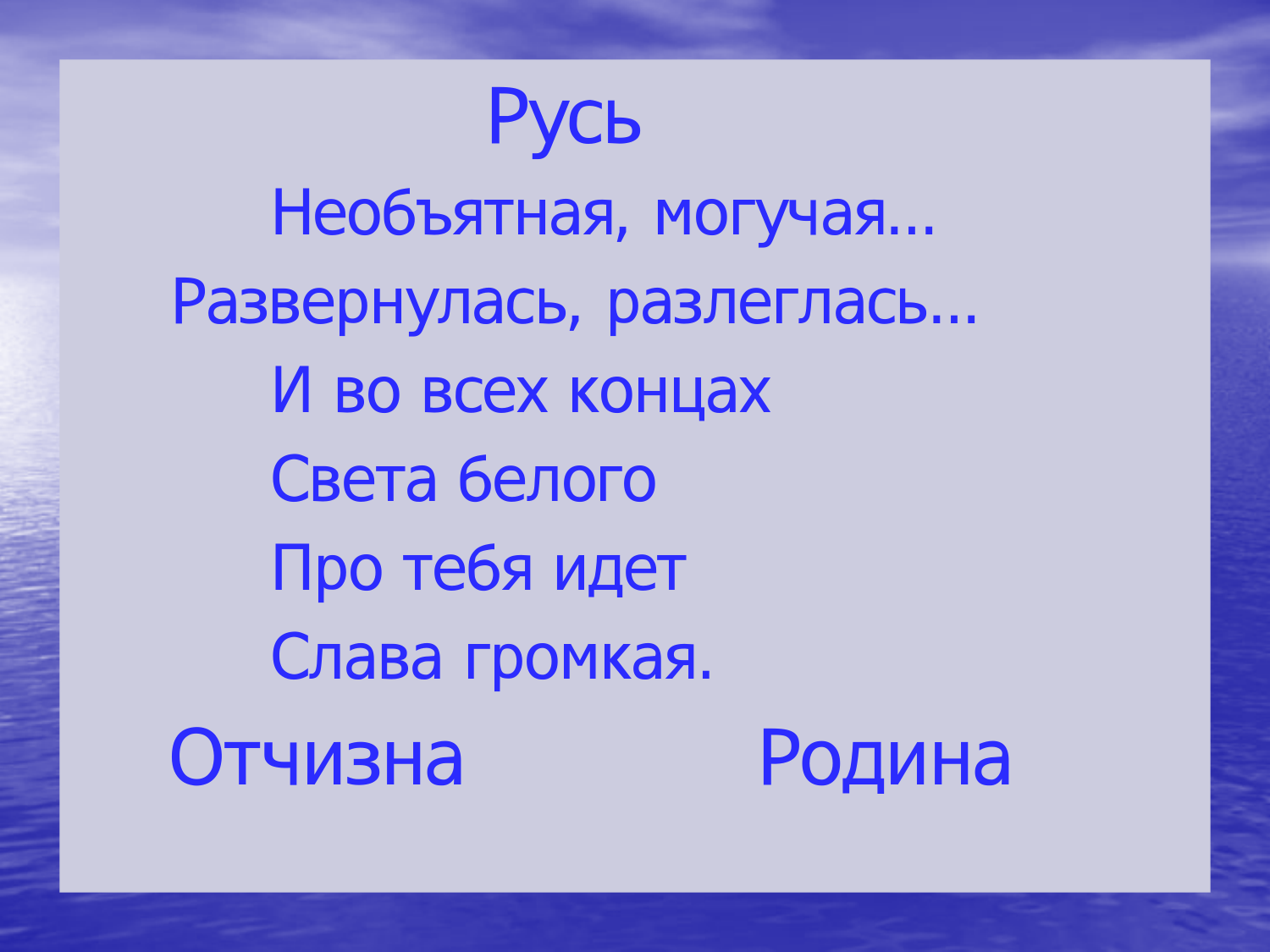

Русь
          Необъятная, могучая…
     Развернулась, разлеглась…
          И во всех концах
          Света белого
          Про тебя идет
          Слава громкая.
    Отчизна            Родина